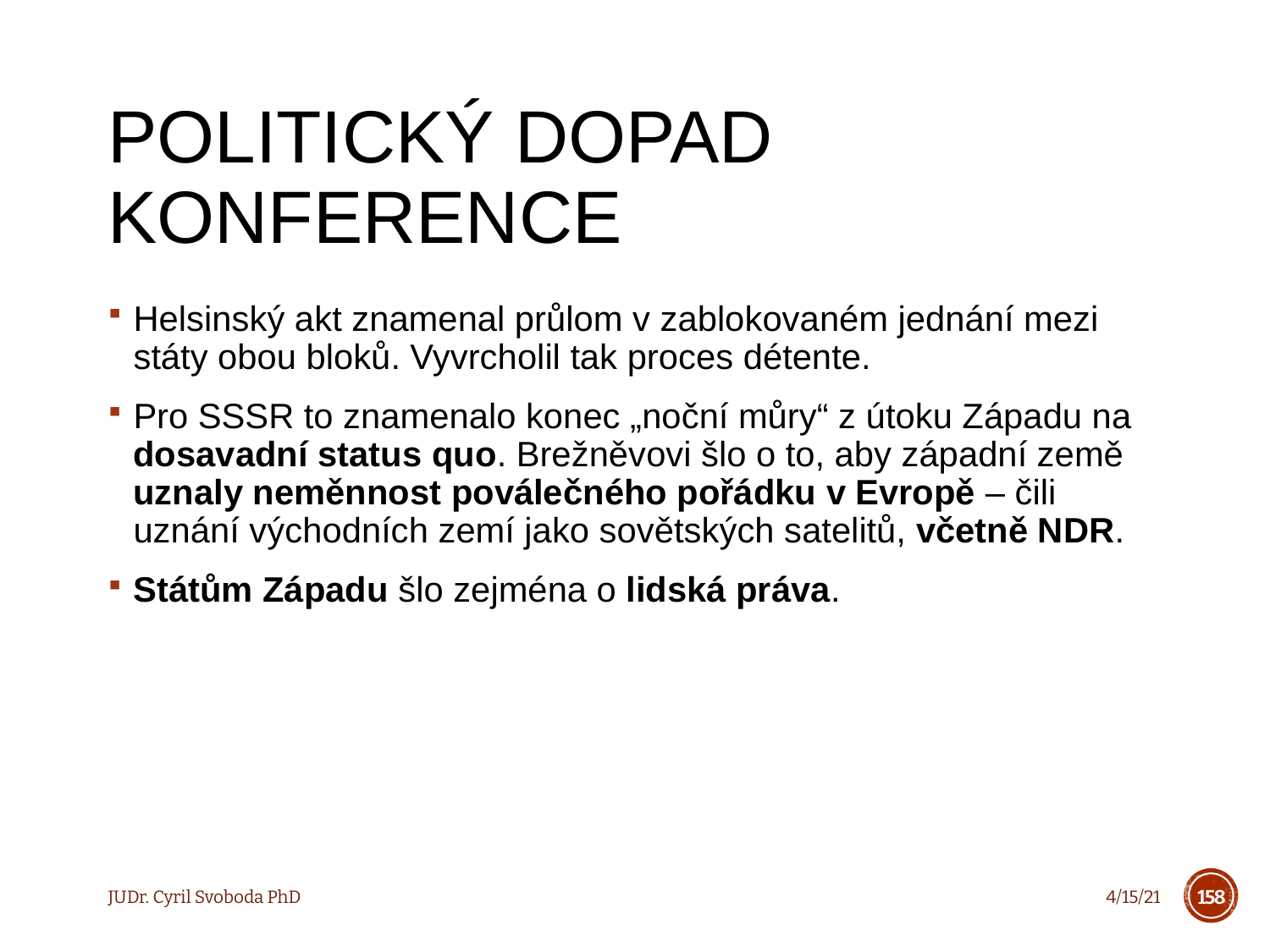

# Politický dopad konference
Helsinský akt znamenal průlom v zablokovaném jednání mezi státy obou bloků. Vyvrcholil tak proces détente.
Pro SSSR to znamenalo konec „noční můry“ z útoku Západu na dosavadní status quo. Brežněvovi šlo o to, aby západní země uznaly neměnnost poválečného pořádku v Evropě – čili uznání východních zemí jako sovětských satelitů, včetně NDR.
Státům Západu šlo zejména o lidská práva.
JUDr. Cyril Svoboda PhD
4/15/21
158